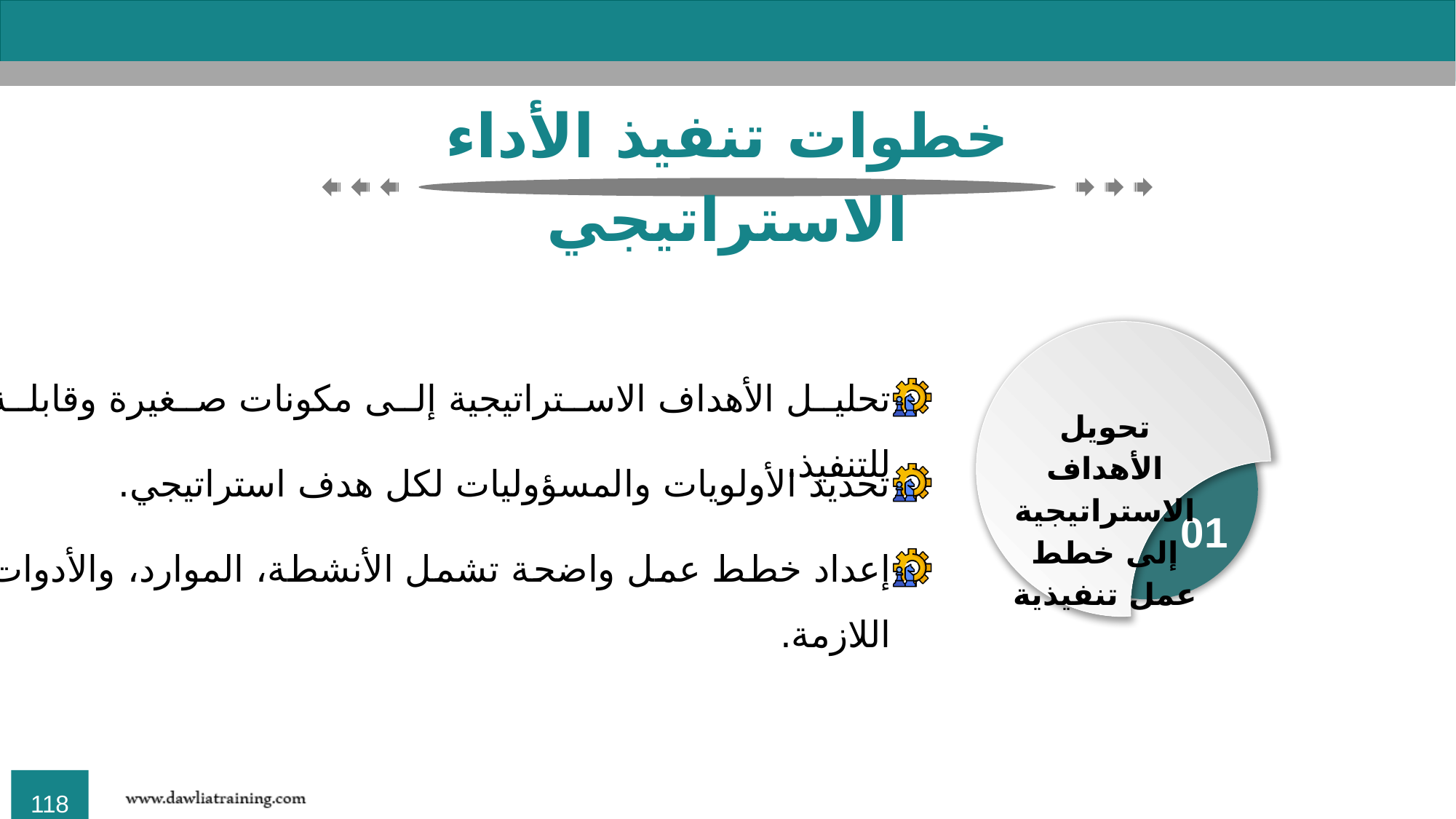

خطوات تنفيذ الأداء الاستراتيجي

تحويل الأهداف الاستراتيجية إلى خطط عمل تنفيذية
01
تحليل الأهداف الاستراتيجية إلى مكونات صغيرة وقابلة للتنفيذ.
تحديد الأولويات والمسؤوليات لكل هدف استراتيجي.
إعداد خطط عمل واضحة تشمل الأنشطة، الموارد، والأدوات اللازمة.

تحديد الموارد اللازمة لتنفيذ الخطط
03

وضع جداول زمنية واضحة للمبادرات والمشاريع

02